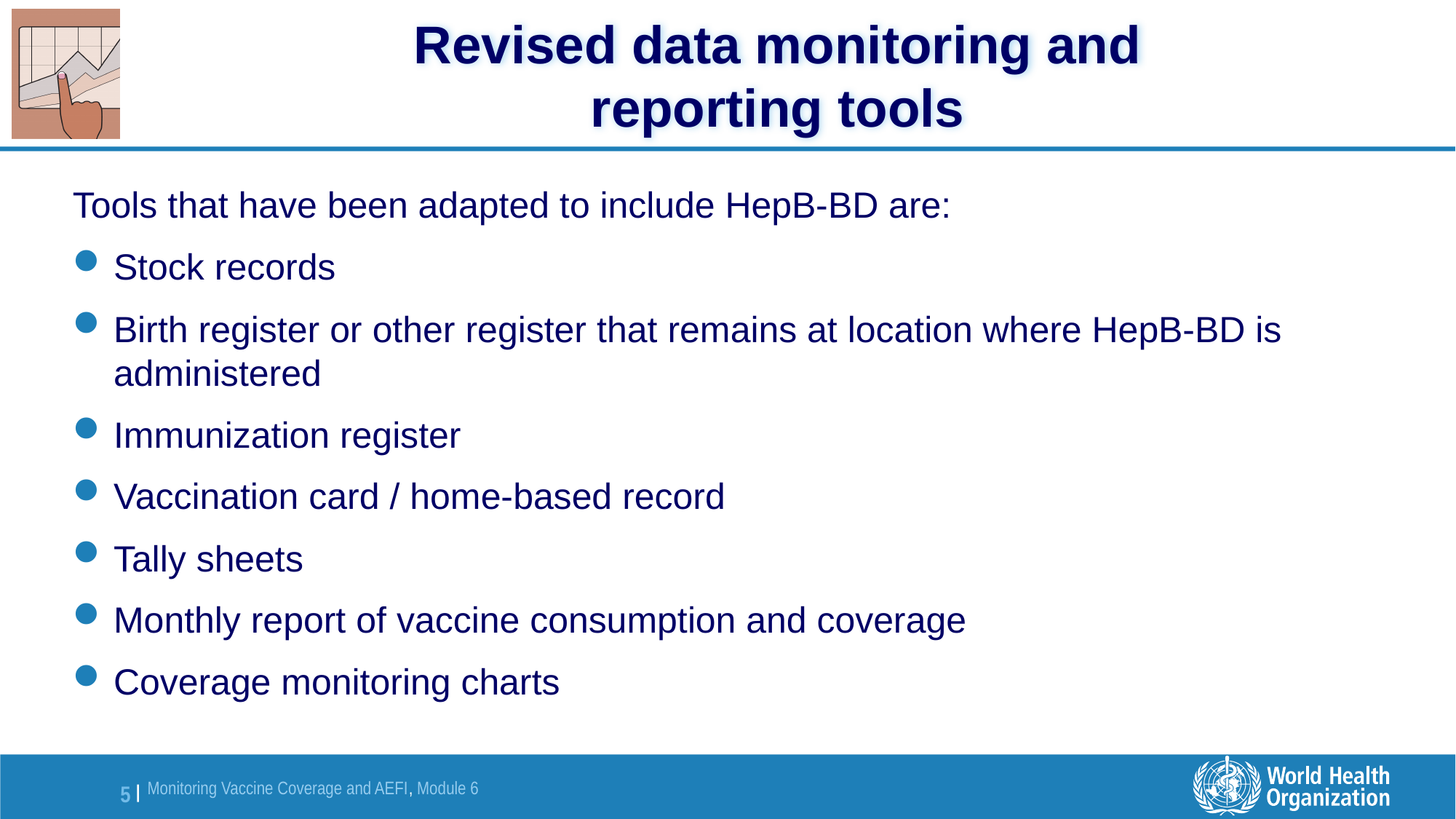

# Revised data monitoring and reporting tools
Tools that have been adapted to include HepB-BD are:
Stock records
Birth register or other register that remains at location where HepB-BD is administered
Immunization register
Vaccination card / home-based record
Tally sheets
Monthly report of vaccine consumption and coverage
Coverage monitoring charts